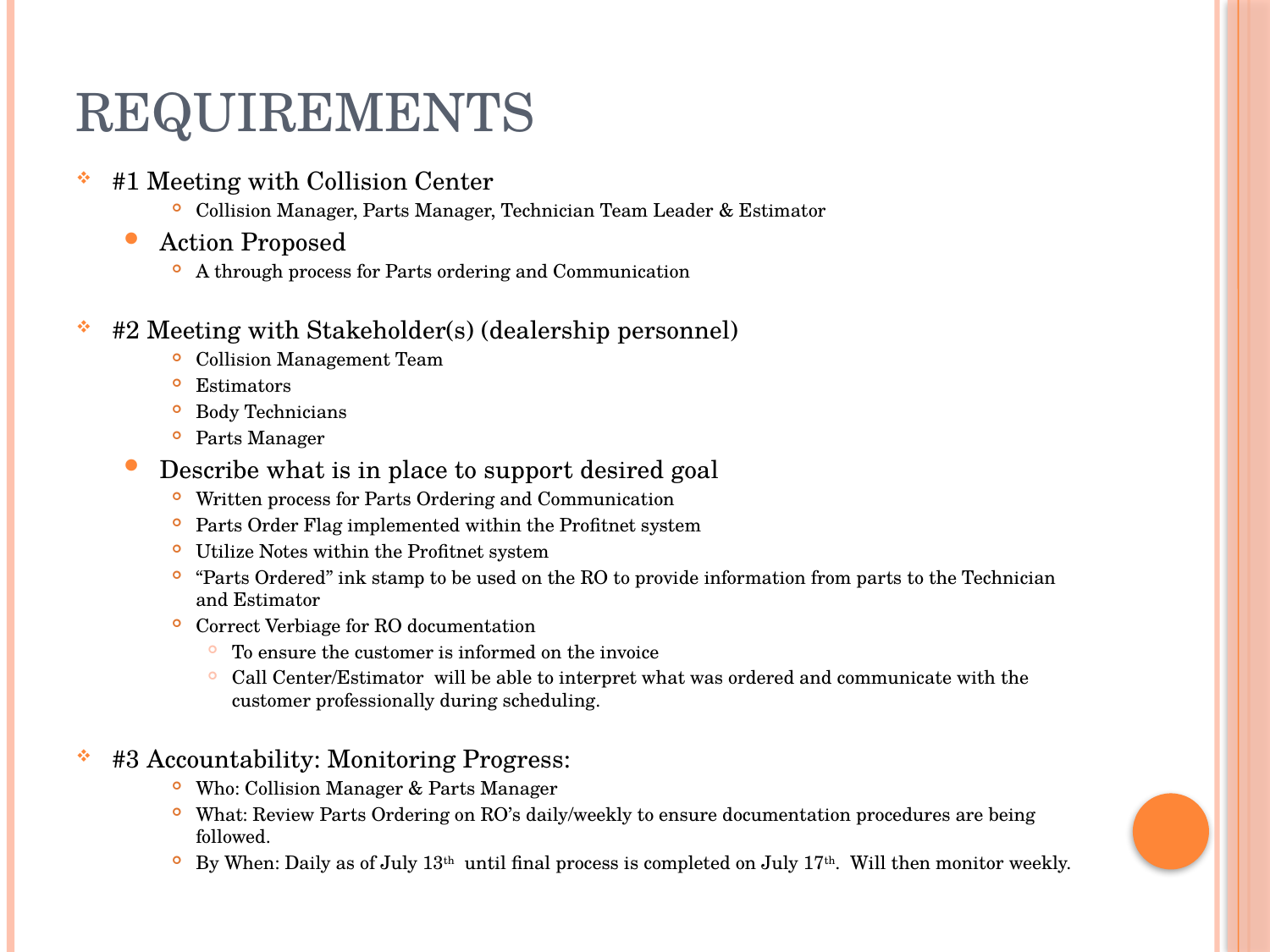

# Requirements
#1 Meeting with Collision Center
Collision Manager, Parts Manager, Technician Team Leader & Estimator
Action Proposed
A through process for Parts ordering and Communication

#2 Meeting with Stakeholder(s) (dealership personnel)
Collision Management Team
Estimators
Body Technicians
Parts Manager
Describe what is in place to support desired goal
Written process for Parts Ordering and Communication
Parts Order Flag implemented within the Profitnet system
Utilize Notes within the Profitnet system
“Parts Ordered” ink stamp to be used on the RO to provide information from parts to the Technician and Estimator
Correct Verbiage for RO documentation
To ensure the customer is informed on the invoice
Call Center/Estimator  will be able to interpret what was ordered and communicate with the customer professionally during scheduling.

#3 Accountability: Monitoring Progress:
Who: Collision Manager & Parts Manager
What: Review Parts Ordering on RO’s daily/weekly to ensure documentation procedures are being followed.
By When: Daily as of July 13th  until final process is completed on July 17th.  Will then monitor weekly.